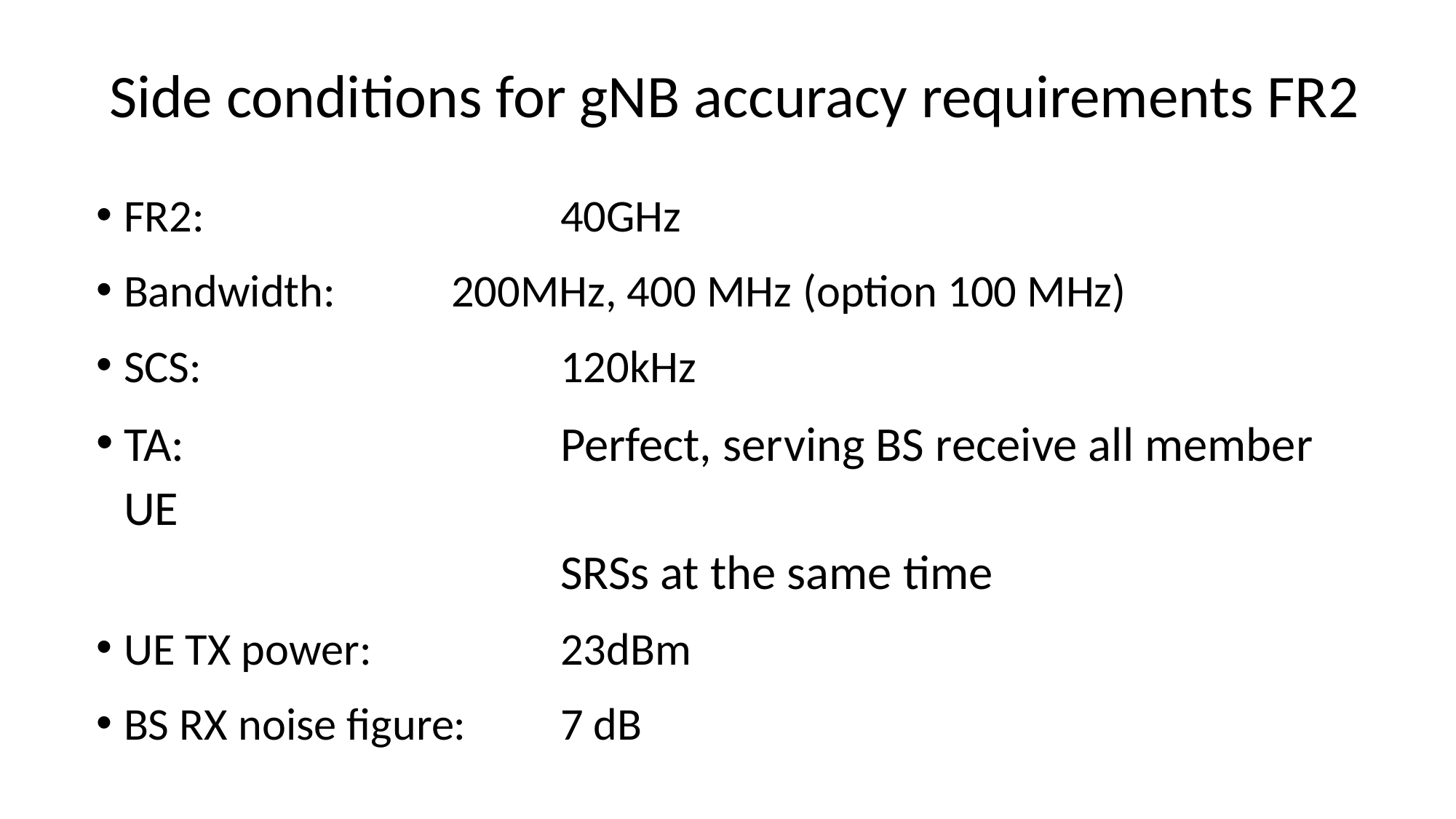

# Side conditions for gNB accuracy requirements FR2
FR2:	 			40GHz
Bandwidth:		200MHz, 400 MHz (option 100 MHz)
SCS:				120kHz
TA:				Perfect, serving BS receive all member UE
				SRSs at the same time
UE TX power: 		23dBm
BS RX noise figure: 	7 dB